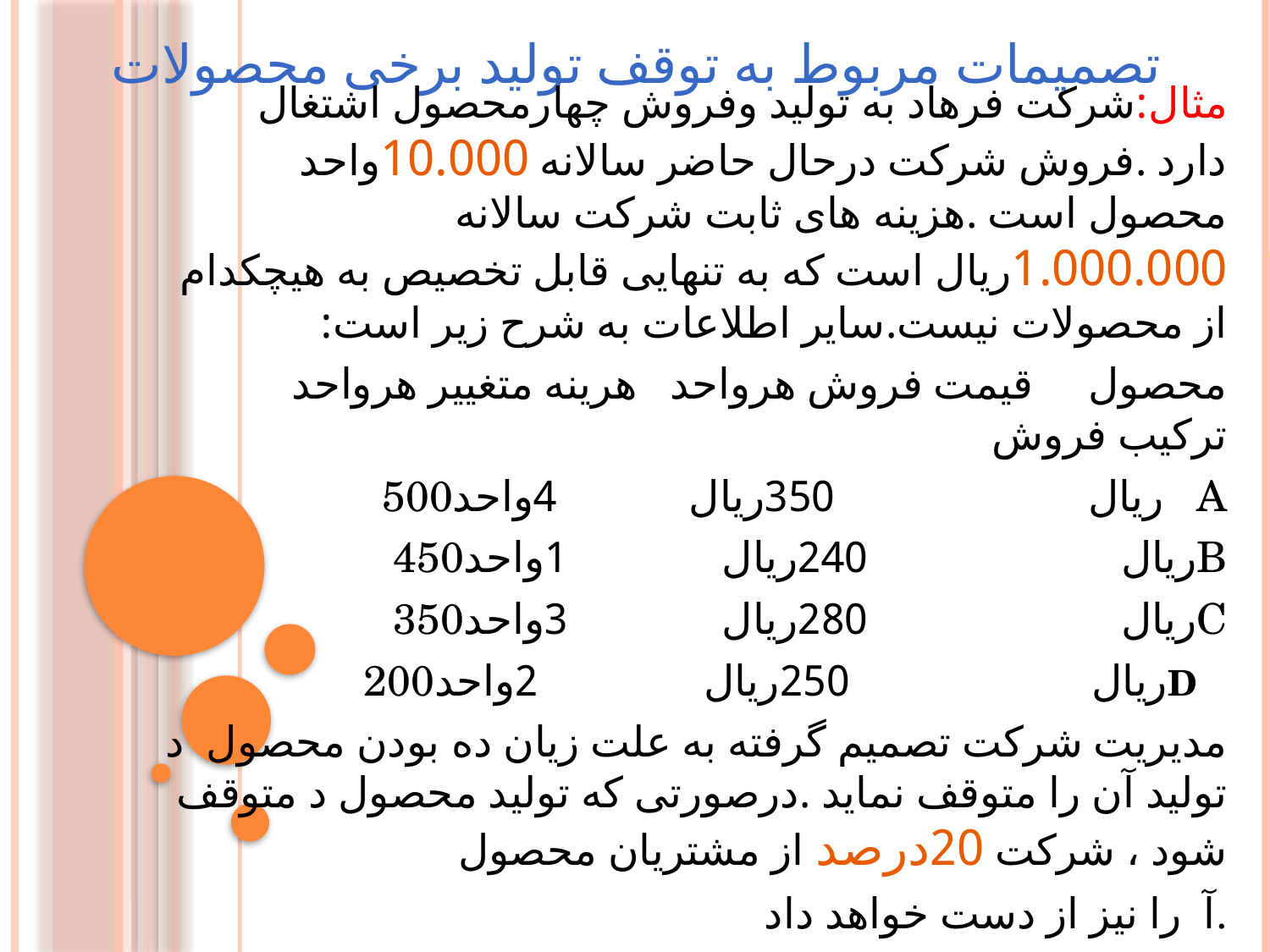

# تصمیمات مربوط به توقف تولید برخی محصولات
مثال:شرکت فرهاد به تولید وفروش چهارمحصول اشتغال دارد .فروش شرکت درحال حاضر سالانه 10.000واحد محصول است .هزینه های ثابت شرکت سالانه 1.000.000ریال است که به تنهایی قابل تخصیص به هیچکدام از محصولات نیست.سایر اطلاعات به شرح زیر است:
محصول     قیمت فروش هرواحد   هرینه متغییر هرواحد   ترکیب فروش
              500ریال                       350ریال            4واحد   A
                 450ریال                       240ریال              1واحدB
                 350ریال                       280ریال              3واحدC
                 200ریال                      250ریال               2واحدD
مدیریت شرکت تصمیم گرفته به علت زیان ده بودن محصول  د تولید آن را متوقف نماید .درصورتی که تولید محصول د متوقف شود ، شرکت 20درصد از مشتریان محصول
آ  را نیز از دست خواهد داد.
مطلوب است: ارایه رهمورد نمود لازم به مدیریت شرکت در ارتباط با حذف تولید محصول   د   یا ادامه تولید آن